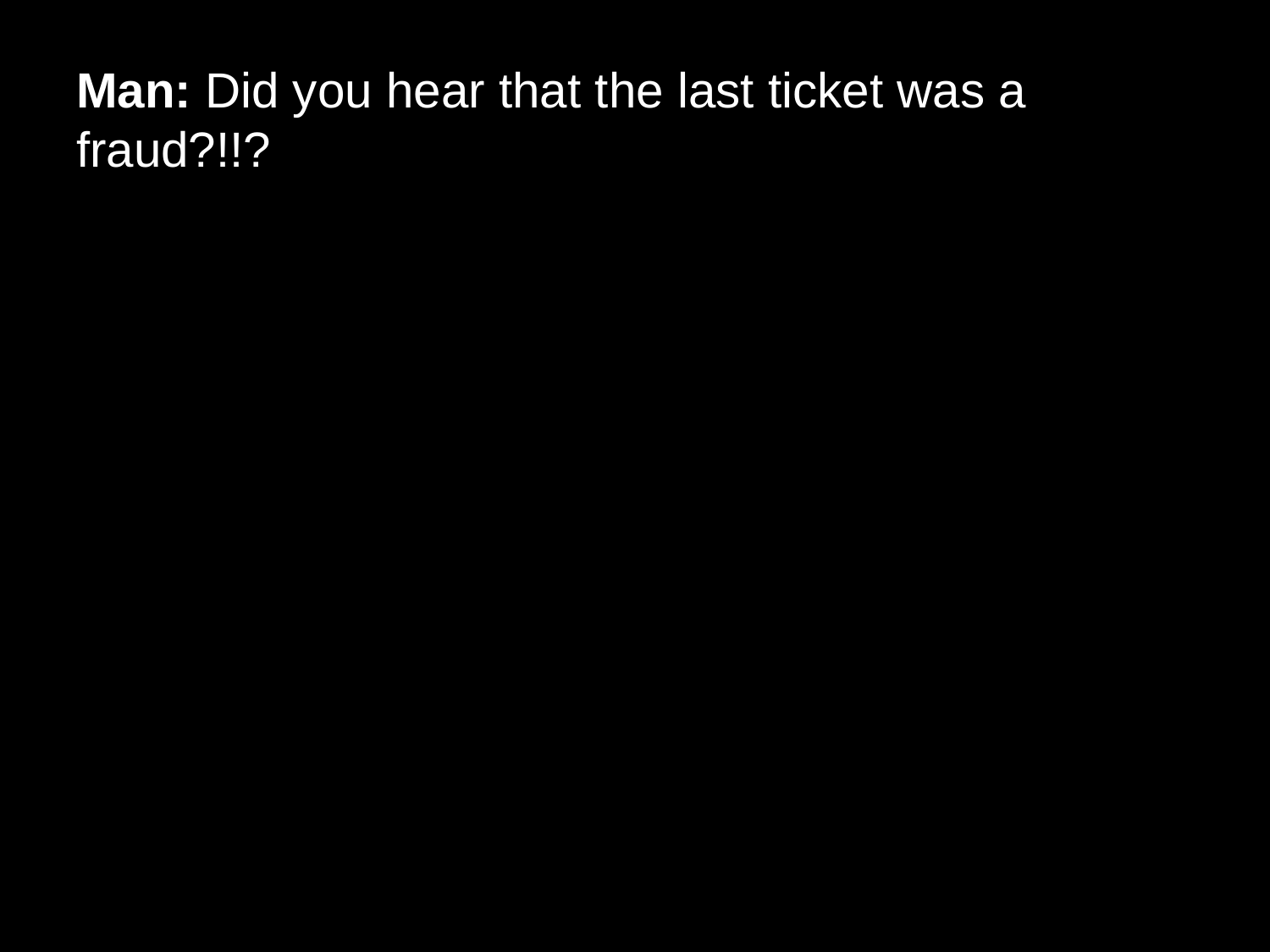

# Man: Did you hear that the last ticket was a fraud?!!?